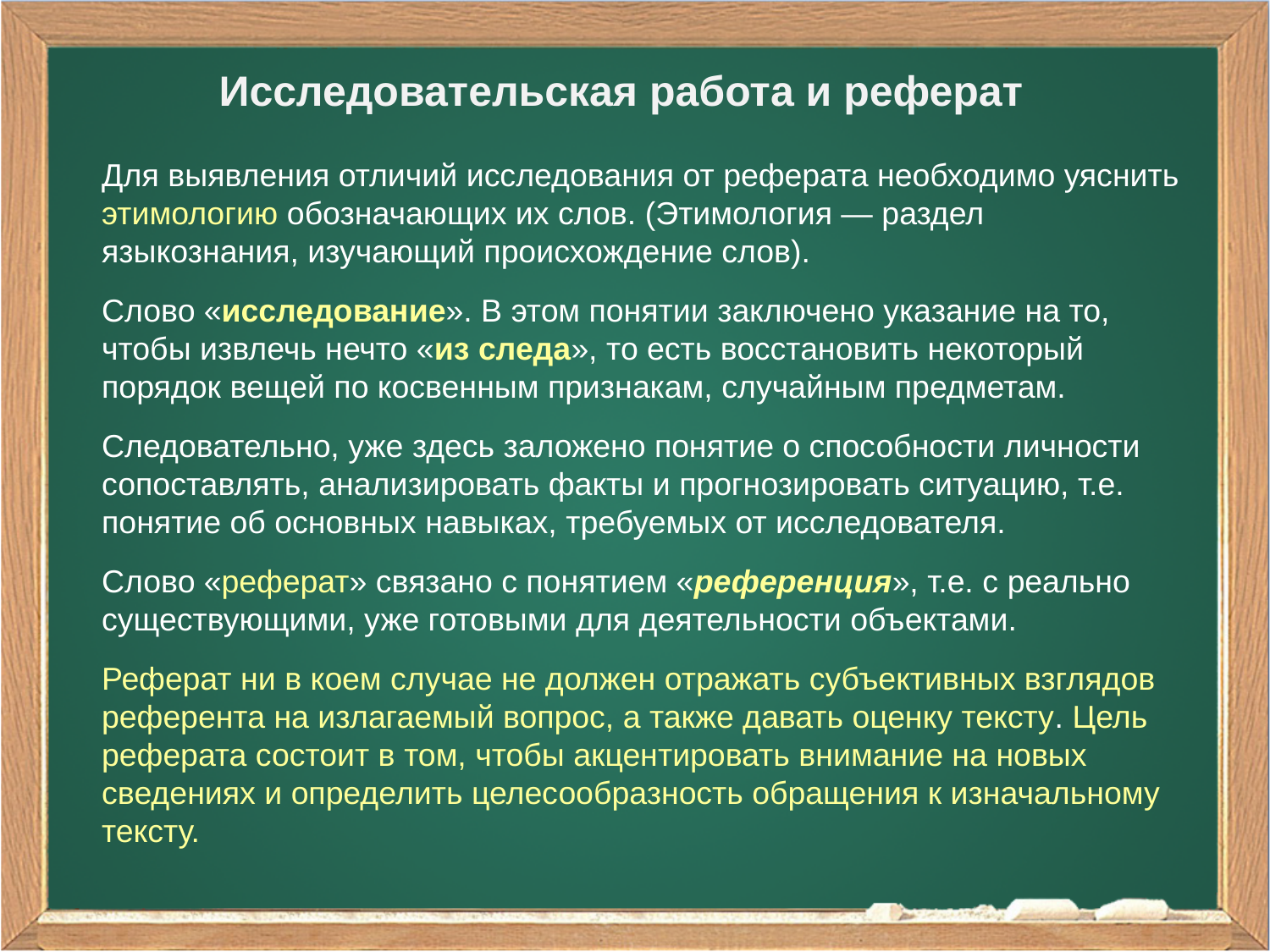

Исследовательская работа и реферат
Для выявления отличий исследования от реферата необходимо уяснить этимологию обозначающих их слов. (Этимология — раздел языкознания, изучающий происхождение слов).
Слово «исследование». В этом понятии заключено указание на то, чтобы извлечь нечто «из следа», то есть восстановить некоторый порядок вещей по косвенным признакам, случайным предметам.
Следовательно, уже здесь заложено понятие о способности личности сопоставлять, анализировать факты и прогнозировать ситуацию, т.е. понятие об основных навыках, требуемых от исследователя.
Слово «реферат» связано с понятием «референция», т.е. с реально существующими, уже готовыми для деятельности объектами.
Реферат ни в коем случае не должен отражать субъективных взглядов референта на излагаемый вопрос, а также давать оценку тексту. Цель реферата состоит в том, чтобы акцентировать внимание на новых сведениях и определить целесообразность обращения к изначальному тексту.